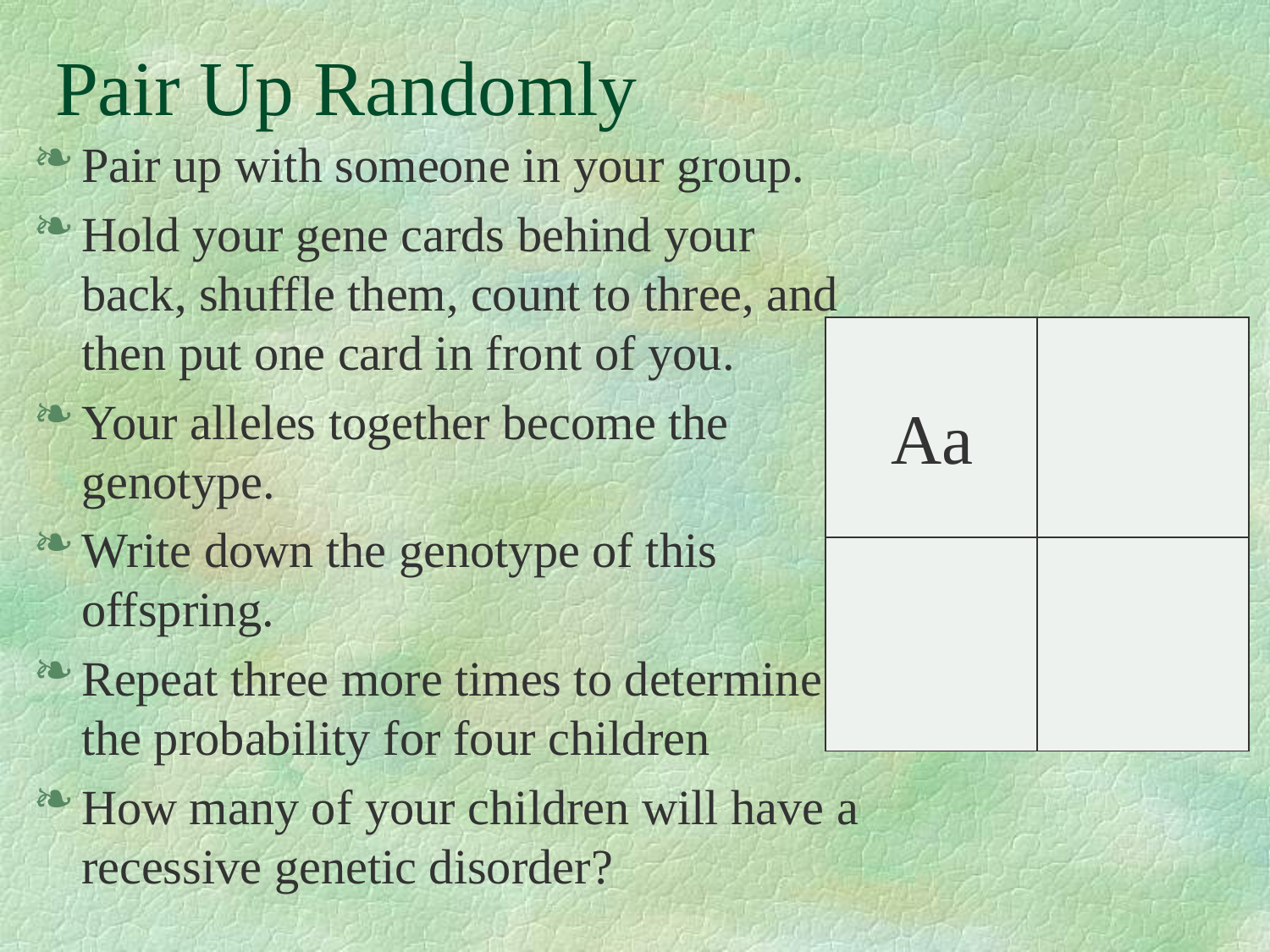

# Pair Up Randomly
Pair up with someone in your group.
Hold your gene cards behind your back, shuffle them, count to three, and then put one card in front of you.
Your alleles together become the genotype.
Write down the genotype of this offspring.
Repeat three more times to determine the probability for four children
How many of your children will have a recessive genetic disorder?

| Aa |  |
| --- | --- |
|  |  |